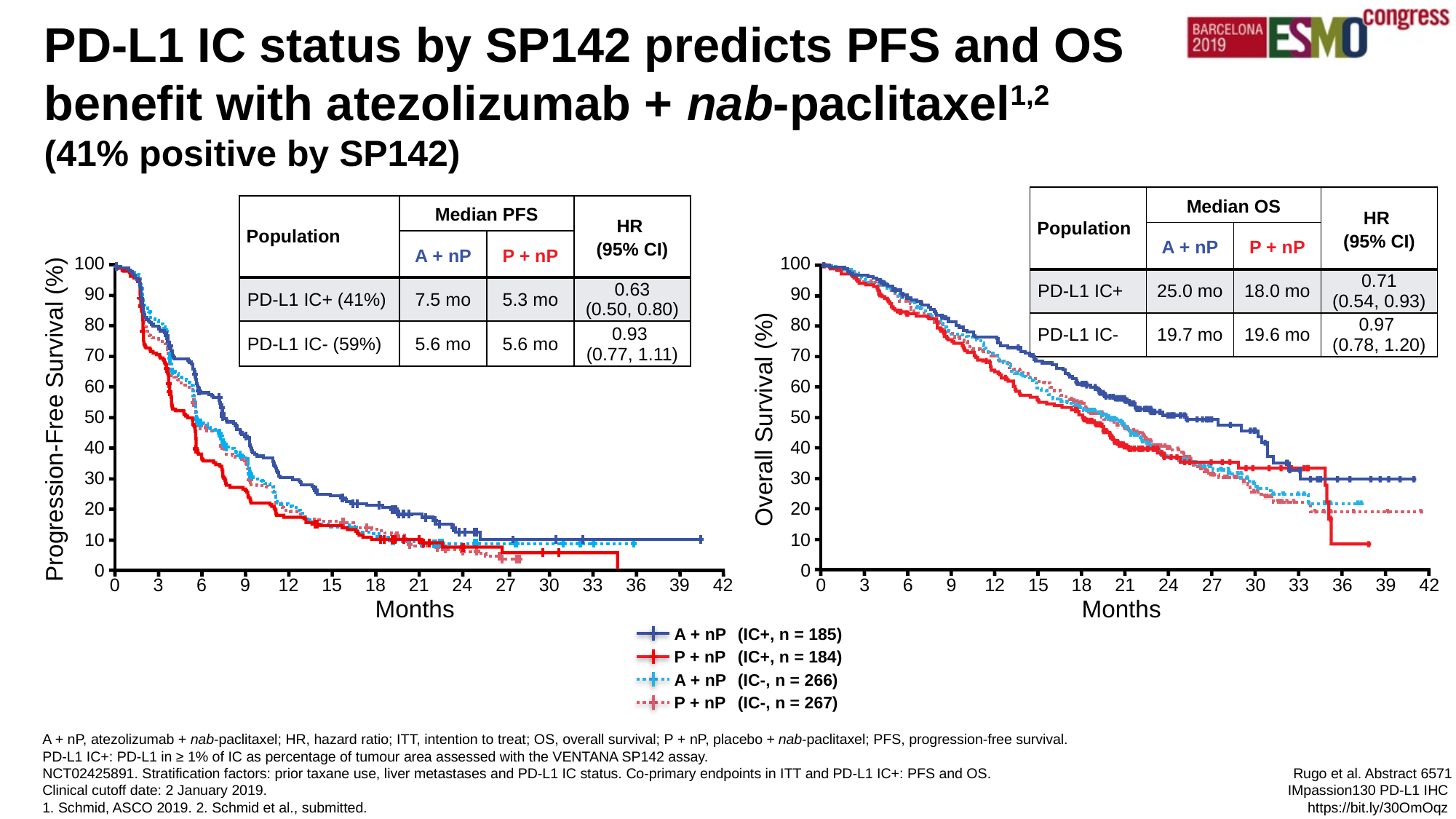

# PD-L1 IC status by SP142 predicts PFS and OS benefit with atezolizumab + nab-paclitaxel1,2 (41% positive by SP142)
| Population | Median OS |  | HR (95% CI) |
| --- | --- | --- | --- |
|  | A + nP | P + nP |  |
| PD-L1 IC+ | 25.0 mo | 18.0 mo | 0.71 (0.54, 0.93) |
| PD-L1 IC- | 19.7 mo | 19.6 mo | 0.97 (0.78, 1.20) |
| Population | Median PFS |  | HR (95% CI) |
| --- | --- | --- | --- |
|  | A + nP | P + nP |  |
| PD-L1 IC+ (41%) | 7.5 mo | 5.3 mo | 0.63 (0.50, 0.80) |
| PD-L1 IC- (59%) | 5.6 mo | 5.6 mo | 0.93 (0.77, 1.11) |
| 100 |
| --- |
| 90 |
| 80 |
| 70 |
| 60 |
| 50 |
| 40 |
| 30 |
| 20 |
| 10 |
| 0 |
| 100 |
| --- |
| 90 |
| 80 |
| 70 |
| 60 |
| 50 |
| 40 |
| 30 |
| 20 |
| 10 |
| 0 |

Overall Survival (%)
Progression-Free Survival (%)
| 0 | 3 | 6 | 9 | 12 | 15 | 18 | 21 | 24 | 27 | 30 | 33 | 36 | 39 | 42 |
| --- | --- | --- | --- | --- | --- | --- | --- | --- | --- | --- | --- | --- | --- | --- |
| 0 | 3 | 6 | 9 | 12 | 15 | 18 | 21 | 24 | 27 | 30 | 33 | 36 | 39 | 42 |
| --- | --- | --- | --- | --- | --- | --- | --- | --- | --- | --- | --- | --- | --- | --- |
Months
Months
| A + nP | (IC+, n = 185) |
| --- | --- |
| P + nP | (IC+, n = 184) |
| A + nP | (IC-, n = 266) |
| P + nP | (IC-, n = 267) |
A + nP, atezolizumab + nab-paclitaxel; HR, hazard ratio; ITT, intention to treat; OS, overall survival; P + nP, placebo + nab-paclitaxel; PFS, progression-free survival.
PD-L1 IC+: PD-L1 in ≥ 1% of IC as percentage of tumour area assessed with the VENTANA SP142 assay.
NCT02425891. Stratification factors: prior taxane use, liver metastases and PD-L1 IC status. Co-primary endpoints in ITT and PD-L1 IC+: PFS and OS.
Clinical cutoff date: 2 January 2019.
1. Schmid, ASCO 2019. 2. Schmid et al., submitted.